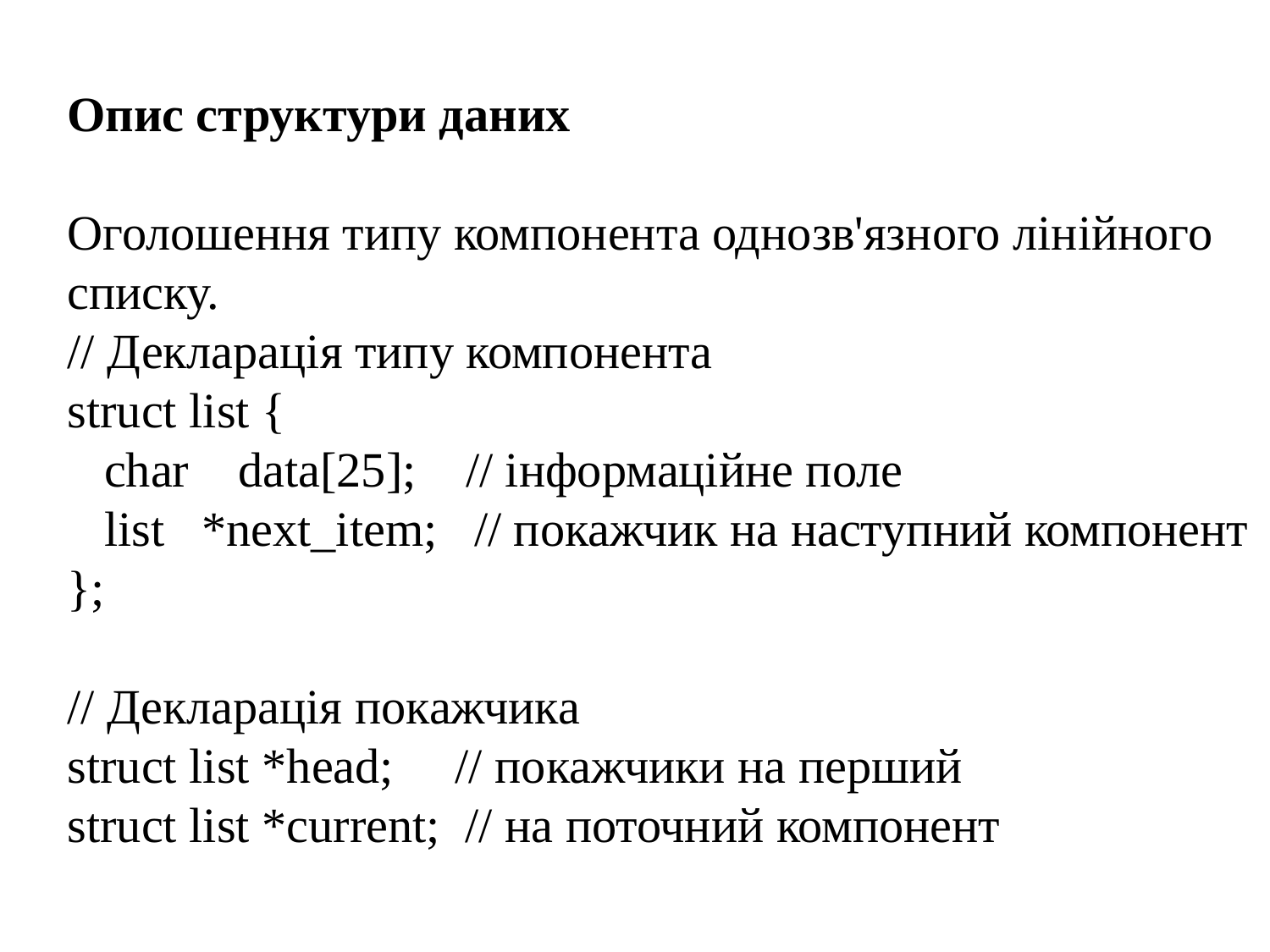

Опис структури даних

Оголошення типу компонента однозв'язного лінійного списку.
// Декларація типу компонента
struct list {
   char    data[25];    // інформаційне поле
   list   *next_item;   // покажчик на наступний компонент
};

// Декларація покажчика
struct list *head;     // покажчики на перший
struct list *current;  // на поточний компонент